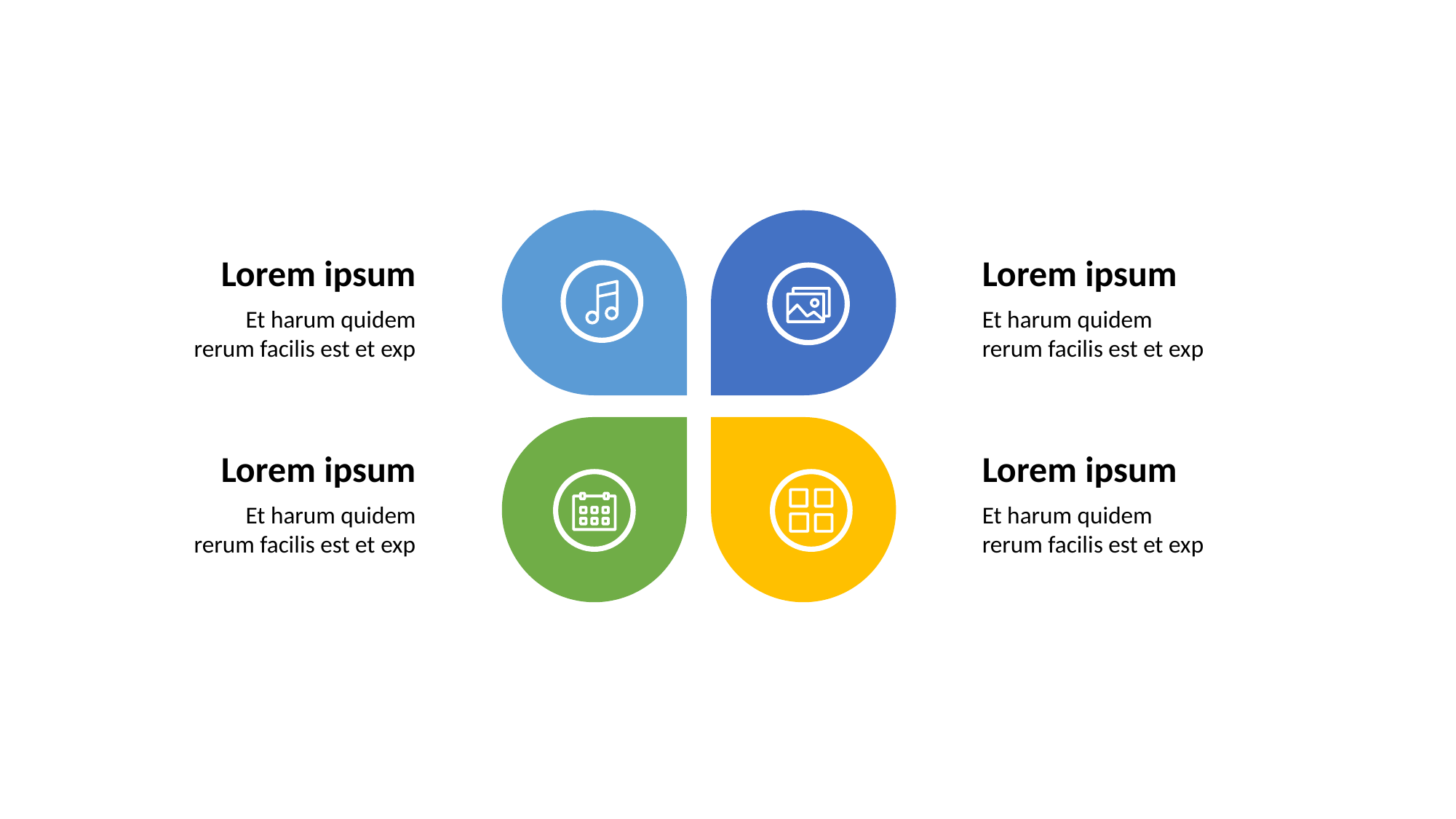

Lorem ipsum
Et harum quidem
rerum facilis est et exp
Lorem ipsum
Et harum quidem
rerum facilis est et exp

Lorem ipsum
Et harum quidem
rerum facilis est et exp
Lorem ipsum
Et harum quidem
rerum facilis est et exp